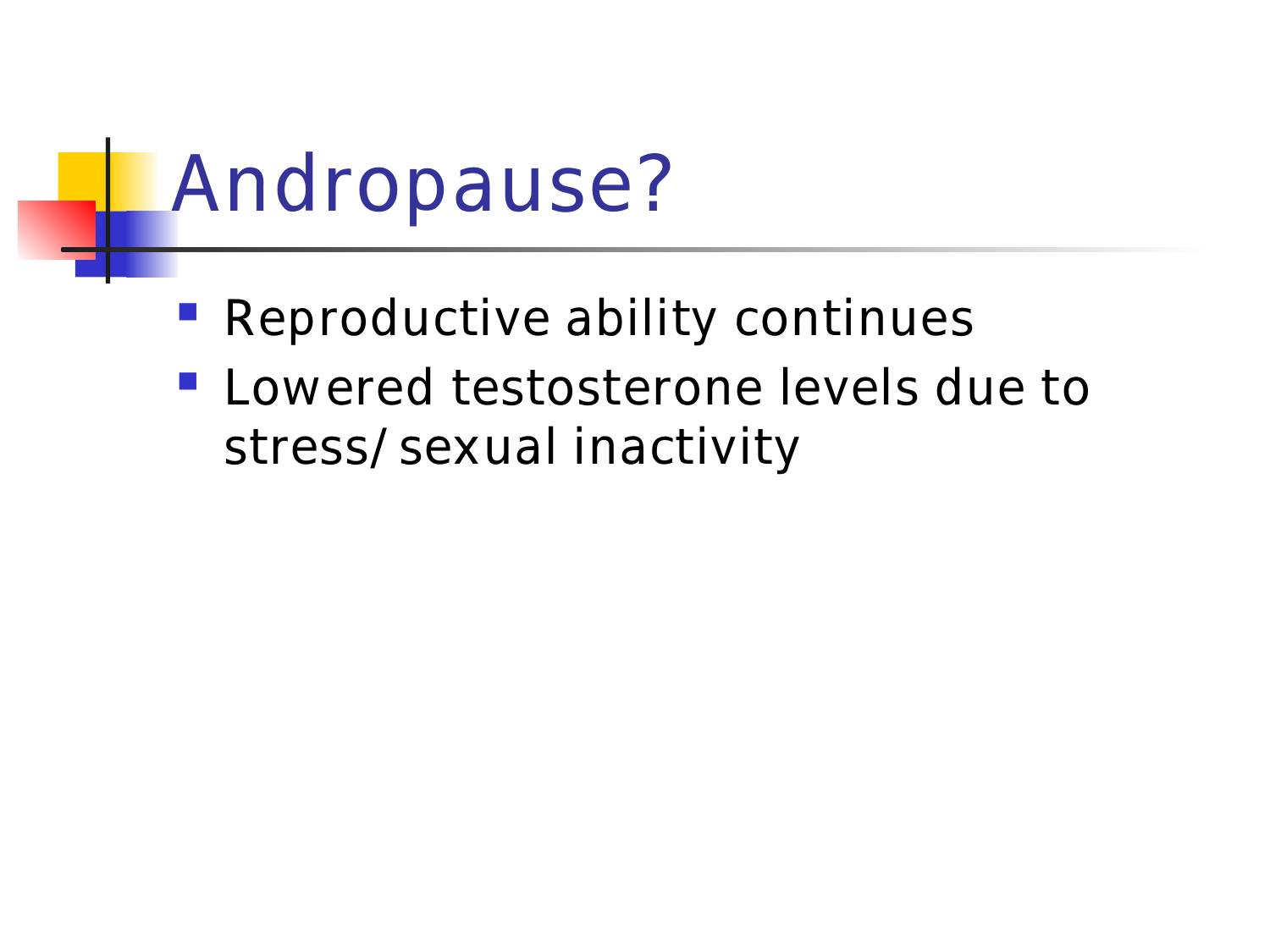

# Andropause?
Reproductive ability continues
Lowered testosterone levels due to stress/sexual inactivity